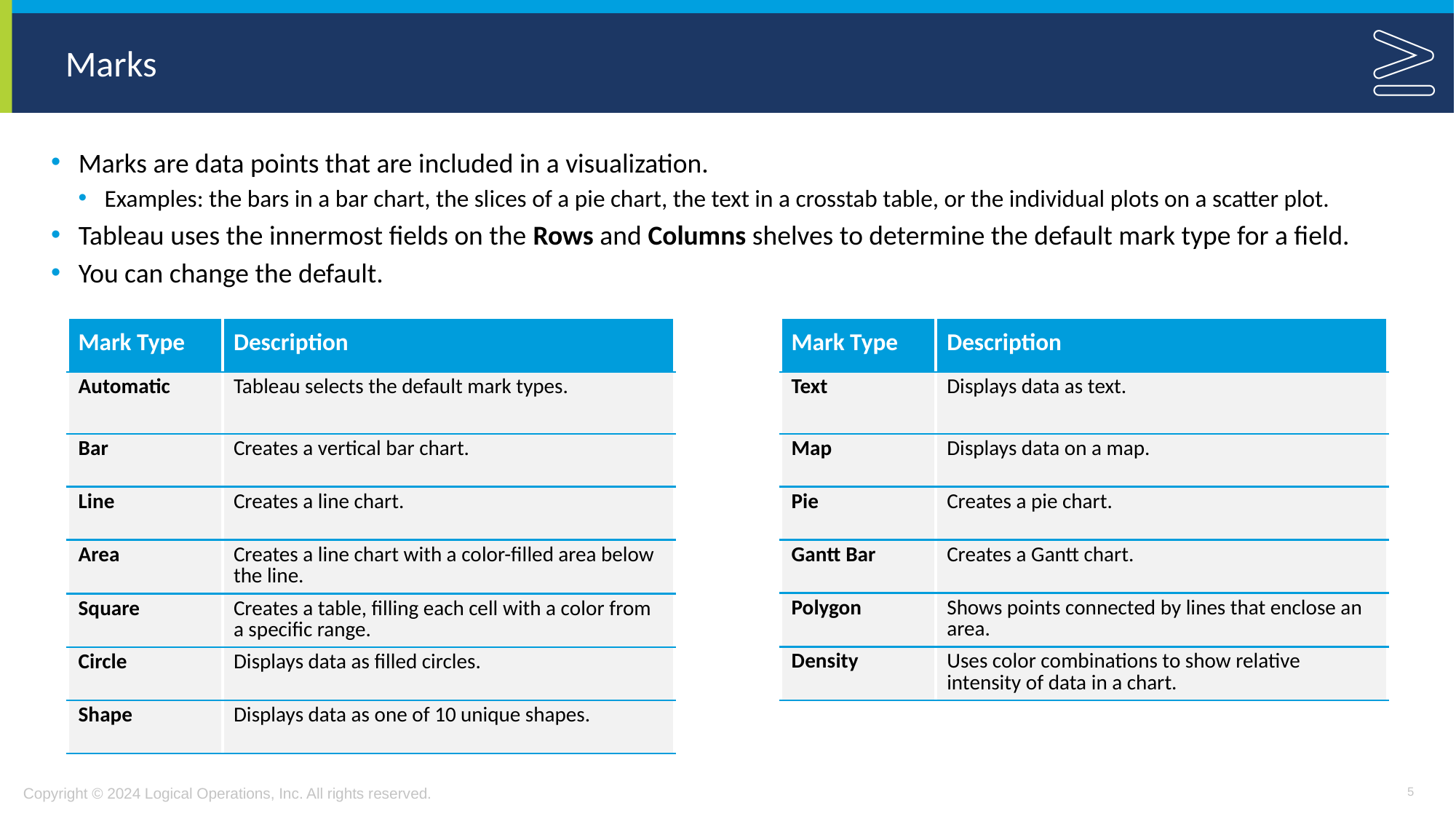

# Marks
Marks are data points that are included in a visualization.
 Examples: the bars in a bar chart, the slices of a pie chart, the text in a crosstab table, or the individual plots on a scatter plot.
Tableau uses the innermost fields on the Rows and Columns shelves to determine the default mark type for a field.
You can change the default.
| Mark Type | Description |
| --- | --- |
| Automatic | Tableau selects the default mark types. |
| Bar | Creates a vertical bar chart. |
| Line | Creates a line chart. |
| Area | Creates a line chart with a color-filled area below the line. |
| Square | Creates a table, filling each cell with a color from a specific range. |
| Circle | Displays data as filled circles. |
| Shape | Displays data as one of 10 unique shapes. |
| Mark Type | Description |
| --- | --- |
| Text | Displays data as text. |
| Map | Displays data on a map. |
| Pie | Creates a pie chart. |
| Gantt Bar | Creates a Gantt chart. |
| Polygon | Shows points connected by lines that enclose an area. |
| Density | Uses color combinations to show relative intensity of data in a chart. |
5